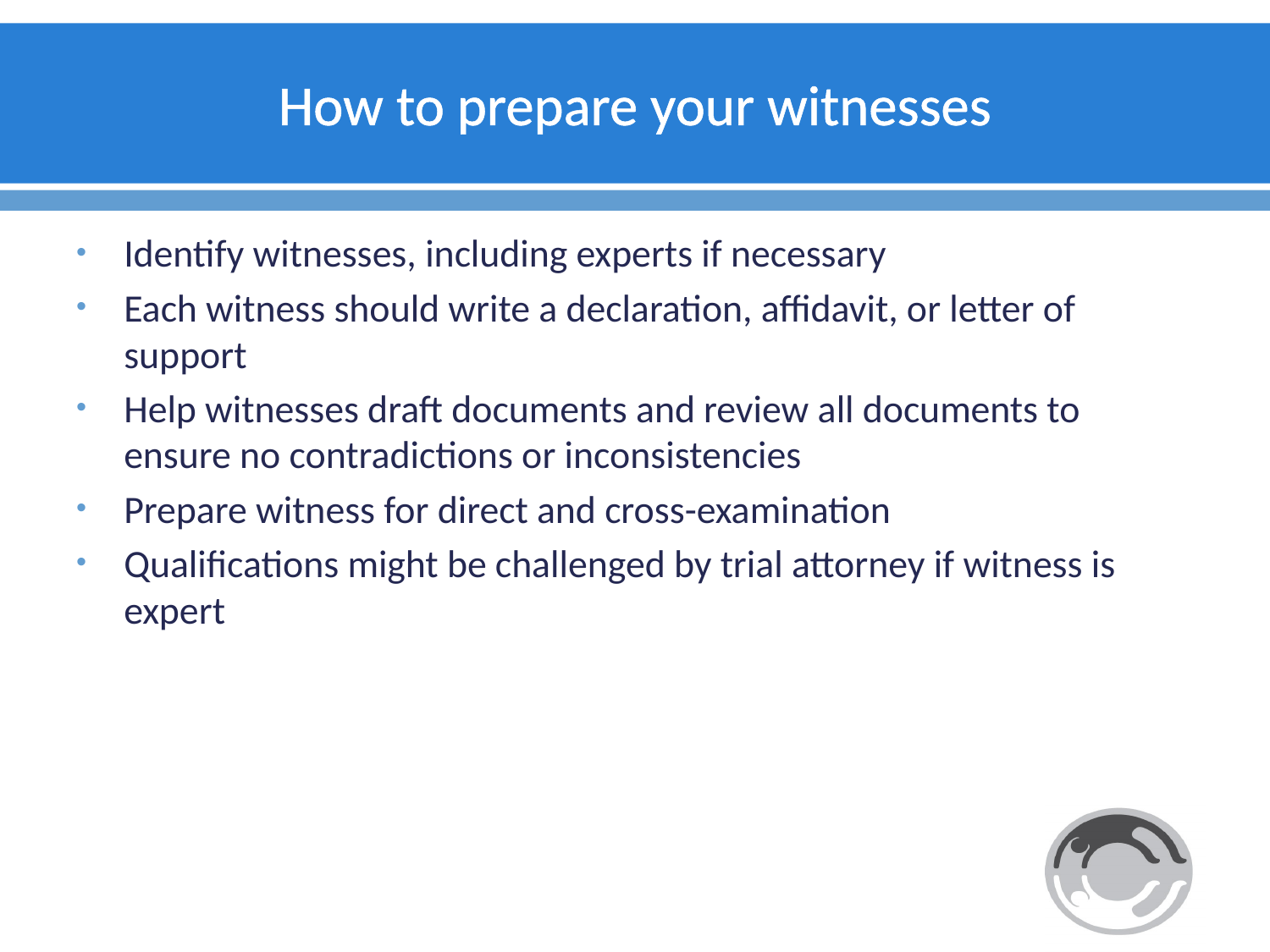

# How to prepare your witnesses
Identify witnesses, including experts if necessary
Each witness should write a declaration, affidavit, or letter of support
Help witnesses draft documents and review all documents to ensure no contradictions or inconsistencies
Prepare witness for direct and cross-examination
Qualifications might be challenged by trial attorney if witness is expert